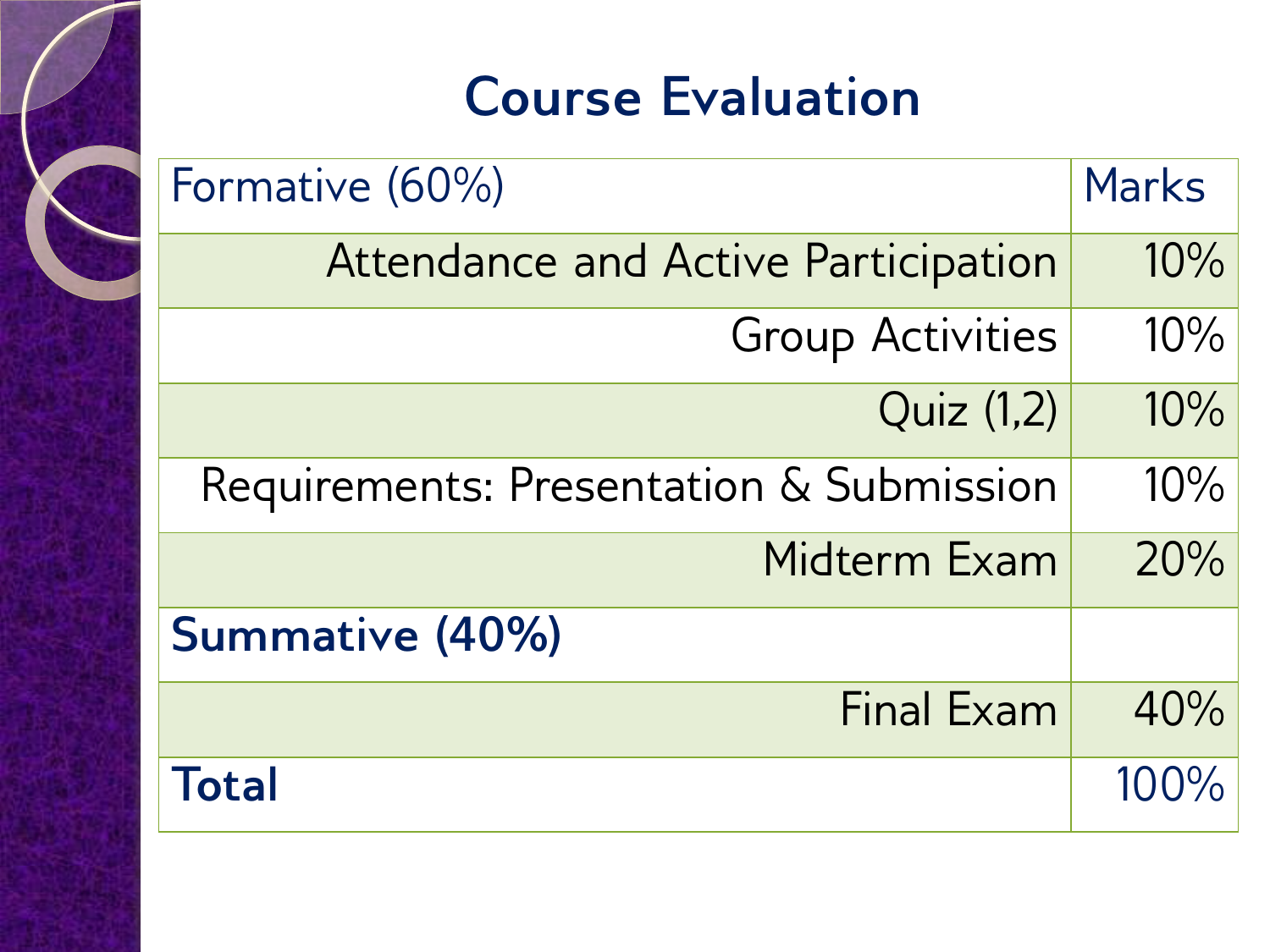

Course Evaluation

| Formative (60%) | Marks |
| --- | --- |
| Attendance and Active Participation | 10% |
| Group Activities | 10% |
| Quiz (1,2) | 10% |
| Requirements: Presentation & Submission | 10% |
| Midterm Exam | 20% |
| Summative (40%) |  |
| Final Exam | 40% |
| Total | 100% |